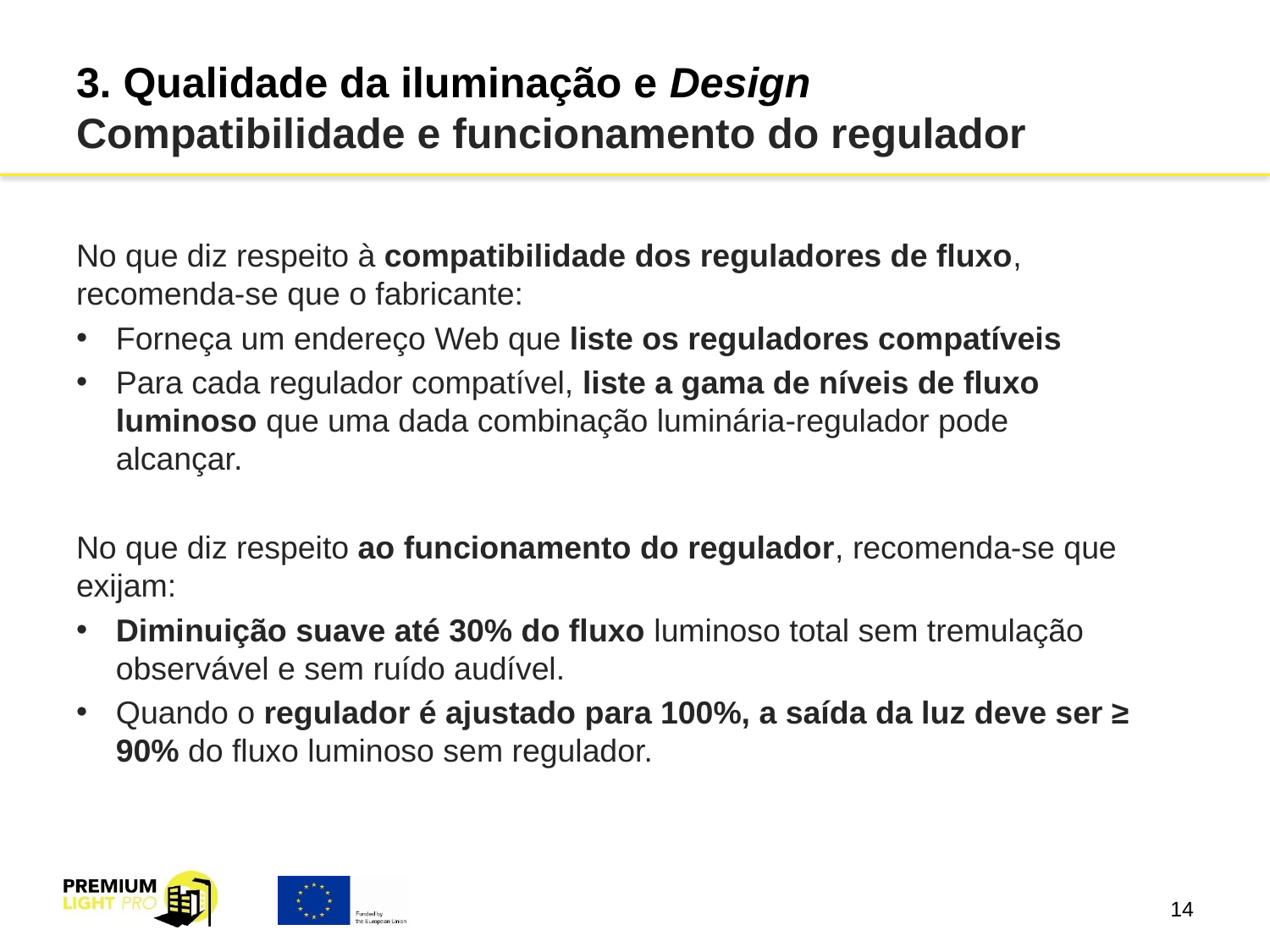

# 3. Qualidade da iluminação e Design Compatibilidade e funcionamento do regulador
No que diz respeito à compatibilidade dos reguladores de fluxo, recomenda-se que o fabricante:
Forneça um endereço Web que liste os reguladores compatíveis
Para cada regulador compatível, liste a gama de níveis de fluxo luminoso que uma dada combinação luminária-regulador pode alcançar.

No que diz respeito ao funcionamento do regulador, recomenda-se que exijam:
Diminuição suave até 30% do fluxo luminoso total sem tremulação observável e sem ruído audível.
Quando o regulador é ajustado para 100%, a saída da luz deve ser ≥ 90% do fluxo luminoso sem regulador.